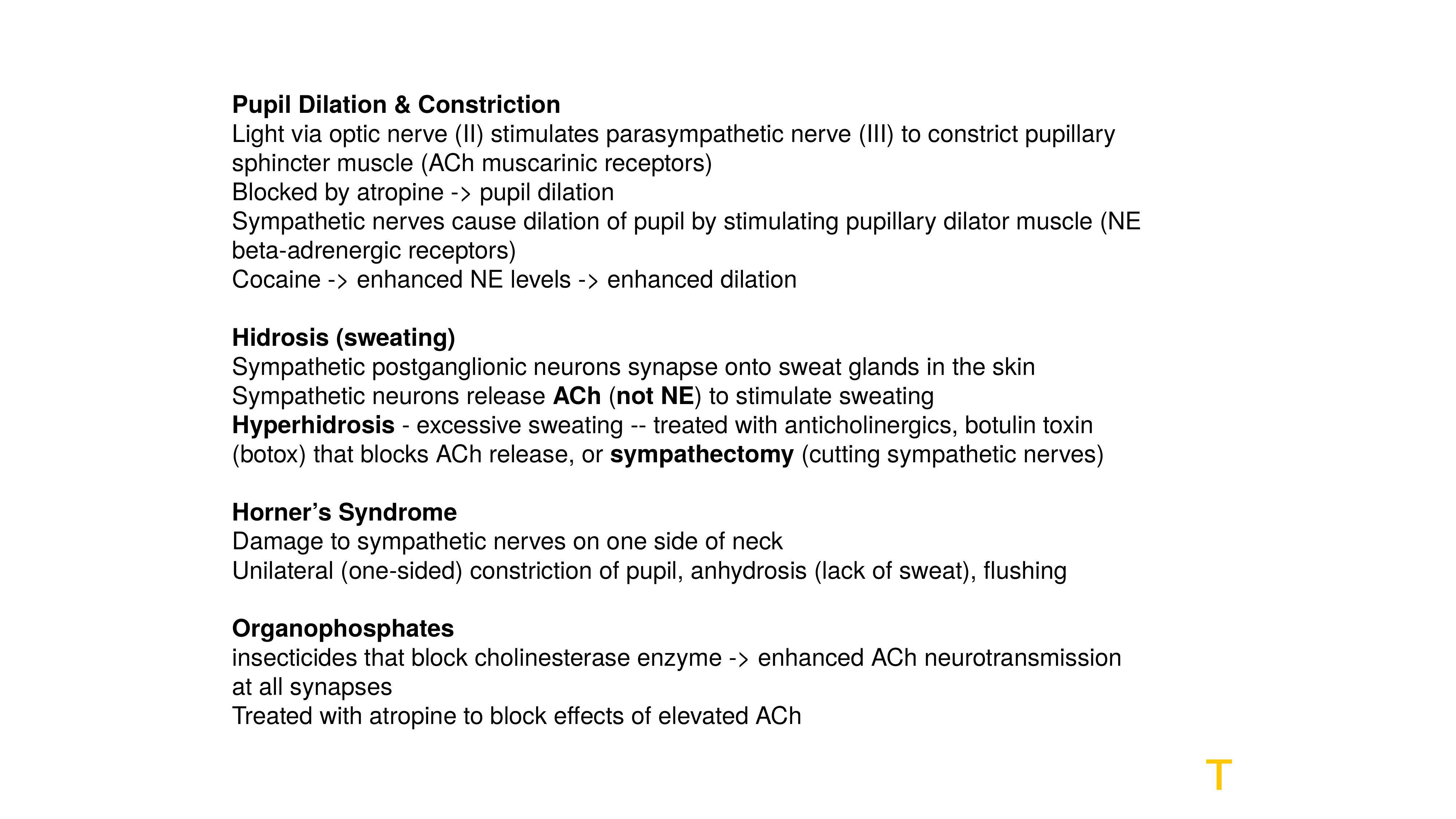

Pupil Dilation & Constriction
Light via optic nerve (II) stimulates parasympathetic nerve (III) to constrict pupillary sphincter muscle (ACh muscarinic receptors)
Blocked by atropine -> pupil dilation
Sympathetic nerves cause dilation of pupil by stimulating pupillary dilator muscle (NE beta-adrenergic receptors)
Cocaine -> enhanced NE levels -> enhanced dilation

Hidrosis (sweating)
Sympathetic postganglionic neurons synapse onto sweat glands in the skin
Sympathetic neurons release ACh (not NE) to stimulate sweating
Hyperhidrosis - excessive sweating -- treated with anticholinergics, botulin toxin (botox) that blocks ACh release, or sympathectomy (cutting sympathetic nerves)

Horner’s Syndrome
Damage to sympathetic nerves on one side of neck
Unilateral (one-sided) constriction of pupil, anhydrosis (lack of sweat), flushing

Organophosphates
insecticides that block cholinesterase enzyme -> enhanced ACh neurotransmission at all synapses
Treated with atropine to block effects of elevated ACh
T